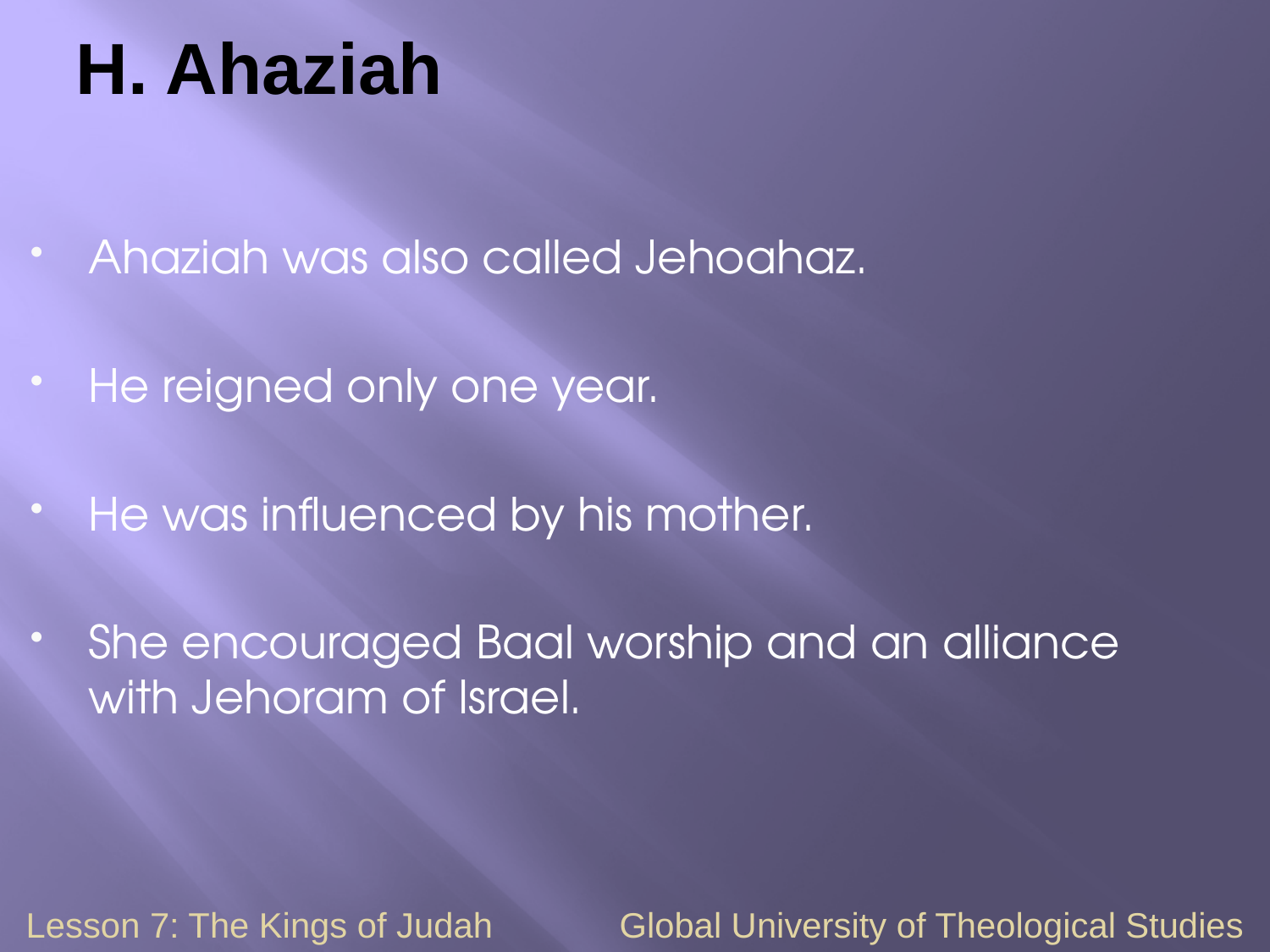

# H. Ahaziah
Ahaziah was also called Jehoahaz.

He reigned only one year.

He was influenced by his mother.

She encouraged Baal worship and an alliance with Jehoram of Israel.

Lesson 7: The Kings of Judah             Global University of Theological Studies